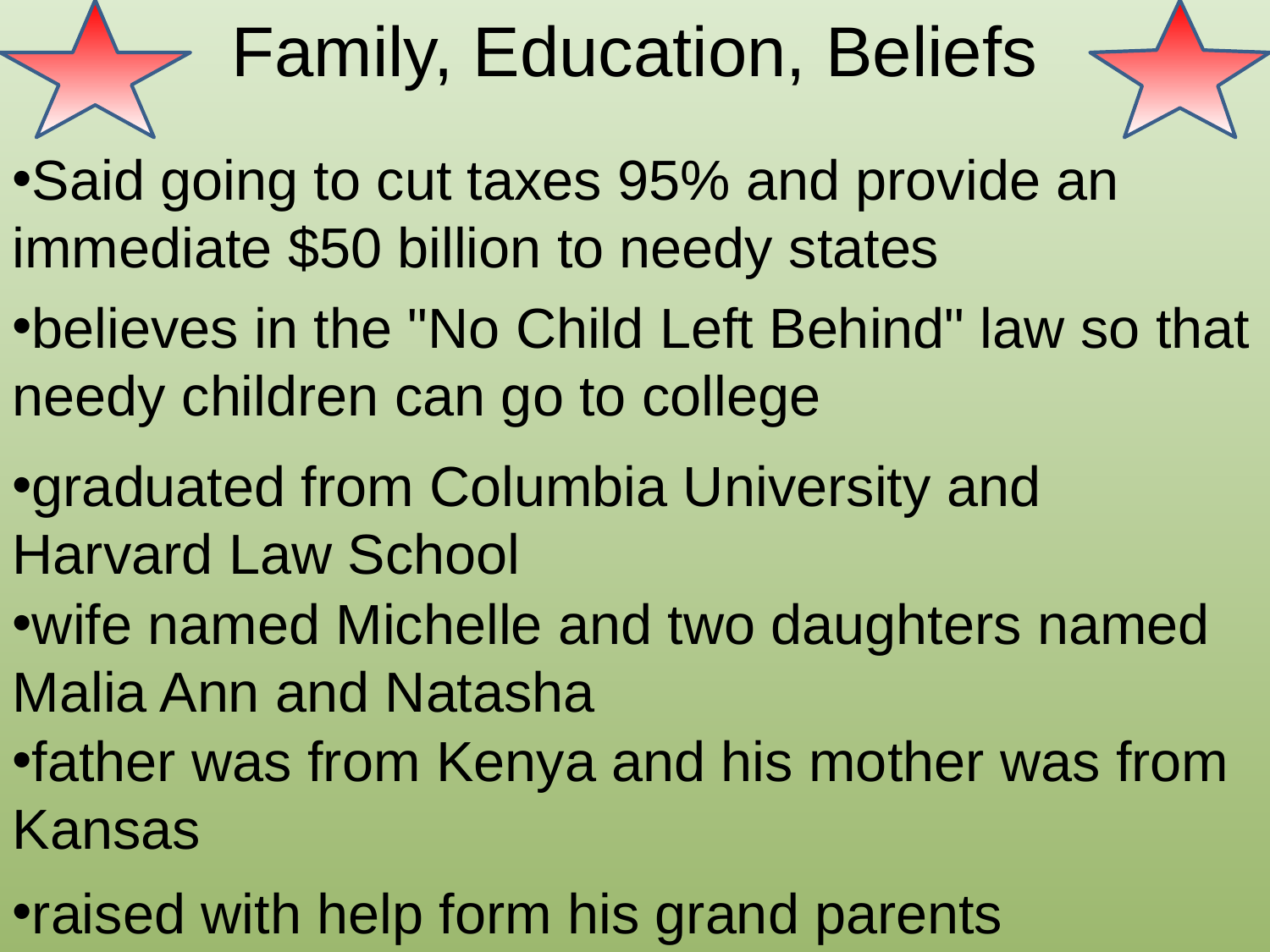

Family, Education, Beliefs

Said going to cut taxes 95% and provide an immediate $50 billion to needy states
believes in the "No Child Left Behind" law so that needy children can go to college
graduated from Columbia University and Harvard Law School
wife named Michelle and two daughters named Malia Ann and Natasha
father was from Kenya and his mother was from Kansas
raised with help form his grand parents